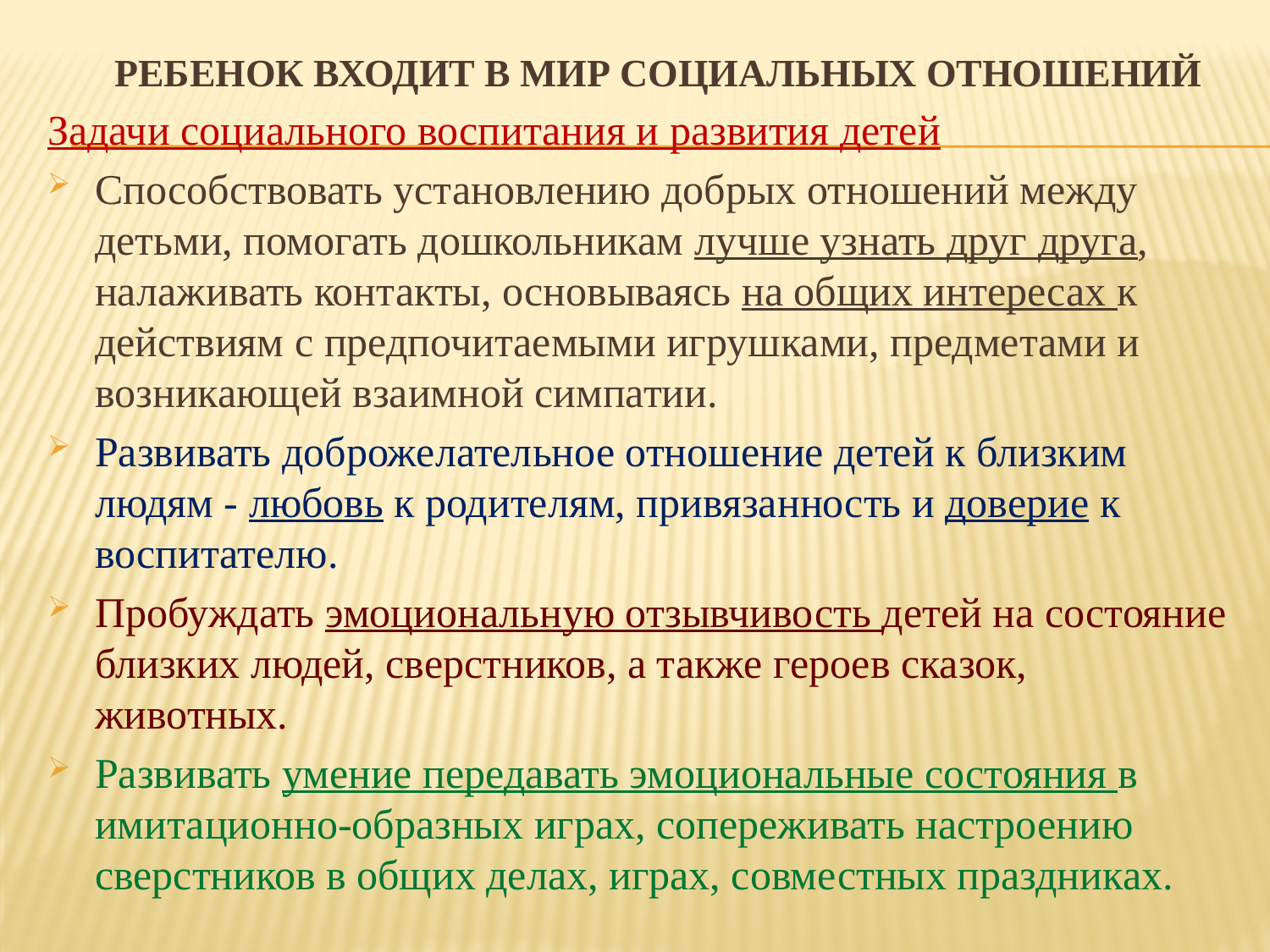

# Ребенок входит в мир социальных отношений
Задачи социального воспитания и развития детей
Способствовать установлению добрых отношений между детьми, помогать дошкольникам лучше узнать друг друга, налаживать контакты, основываясь на общих интересах к действиям с предпочитаемыми игрушками, предметами и возникающей взаимной симпатии.
Развивать доброжелательное отношение детей к близким людям - любовь к родителям, привязанность и доверие к воспитателю.
Пробуждать эмоциональную отзывчивость детей на состояние близких людей, сверстников, а также героев сказок, животных.
Развивать умение передавать эмоциональные состояния в имитационно-образных играх, сопереживать настроению сверстников в общих делах, играх, совместных праздниках.